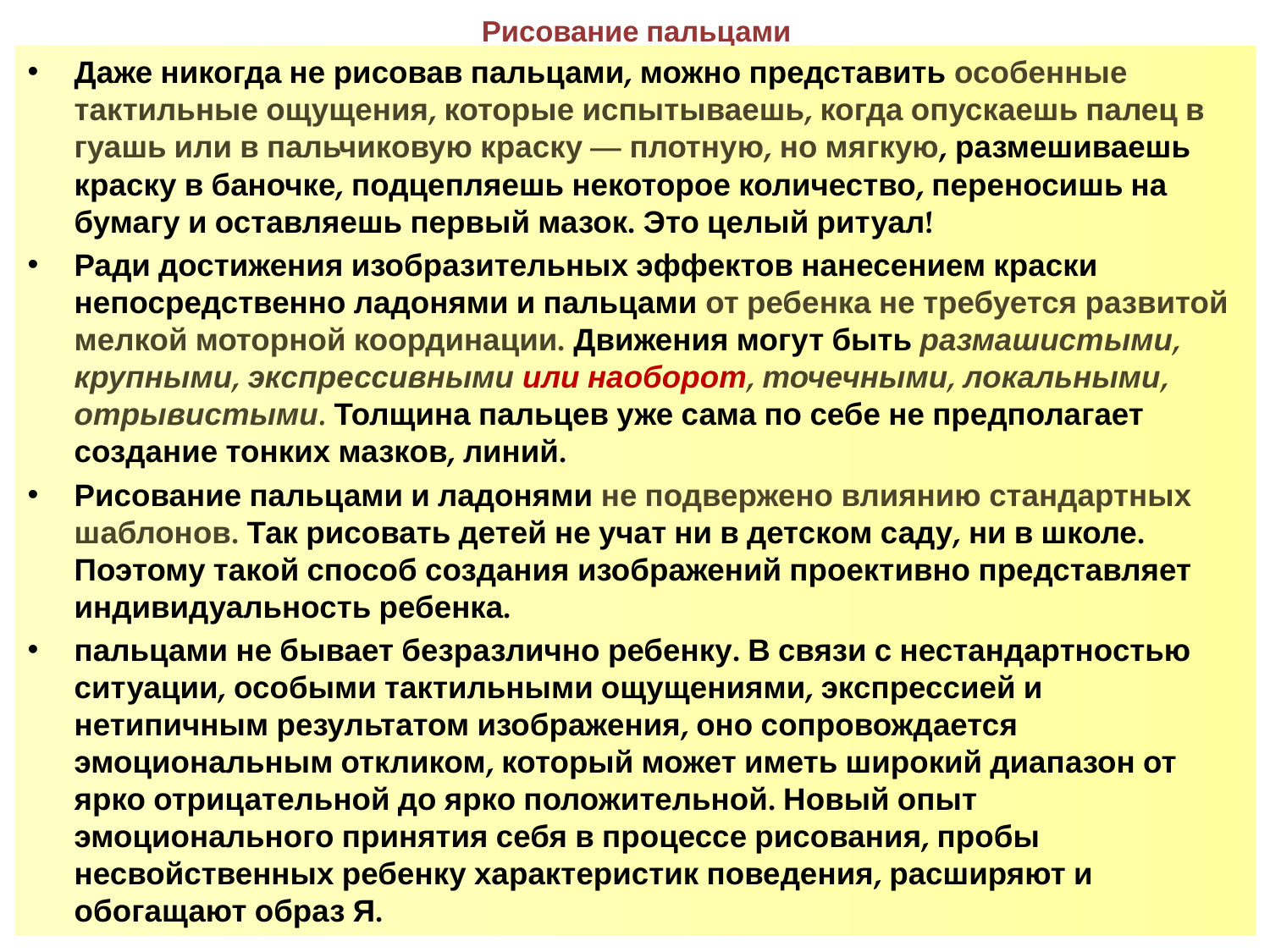

# Рисование пальцами
Даже никогда не рисовав пальцами, можно представить особенные тактильные ощущения, которые испытываешь, когда опускаешь палец в гуашь или в пальчиковую краску — плотную, но мягкую, размешиваешь краску в баночке, подцепляешь некоторое количество, переносишь на бумагу и оставляешь первый мазок. Это целый ритуал!
Ради достижения изобразительных эффектов нанесением краски непосредственно ладонями и пальцами от ребенка не требуется развитой мелкой моторной координации. Движения могут быть размашистыми, крупными, экспрессивными или наоборот, точечными, локальными, отрывистыми. Толщина пальцев уже сама по себе не предполагает создание тонких мазков, линий.
Рисование пальцами и ладонями не подвержено влиянию стандартных шаблонов. Так рисовать детей не учат ни в детском саду, ни в школе. Поэтому такой способ создания изображений проективно представляет индивидуальность ребенка.
пальцами не бывает безразлично ребенку. В связи с нестандартностью ситуации, особыми тактильными ощущениями, экспрессией и нетипичным результатом изображения, оно сопровождается эмоциональным откликом, который может иметь широкий диапазон от ярко отрицательной до ярко положительной. Новый опыт эмоционального принятия себя в процессе рисования, пробы несвойственных ребенку характеристик поведения, расширяют и обогащают образ Я.